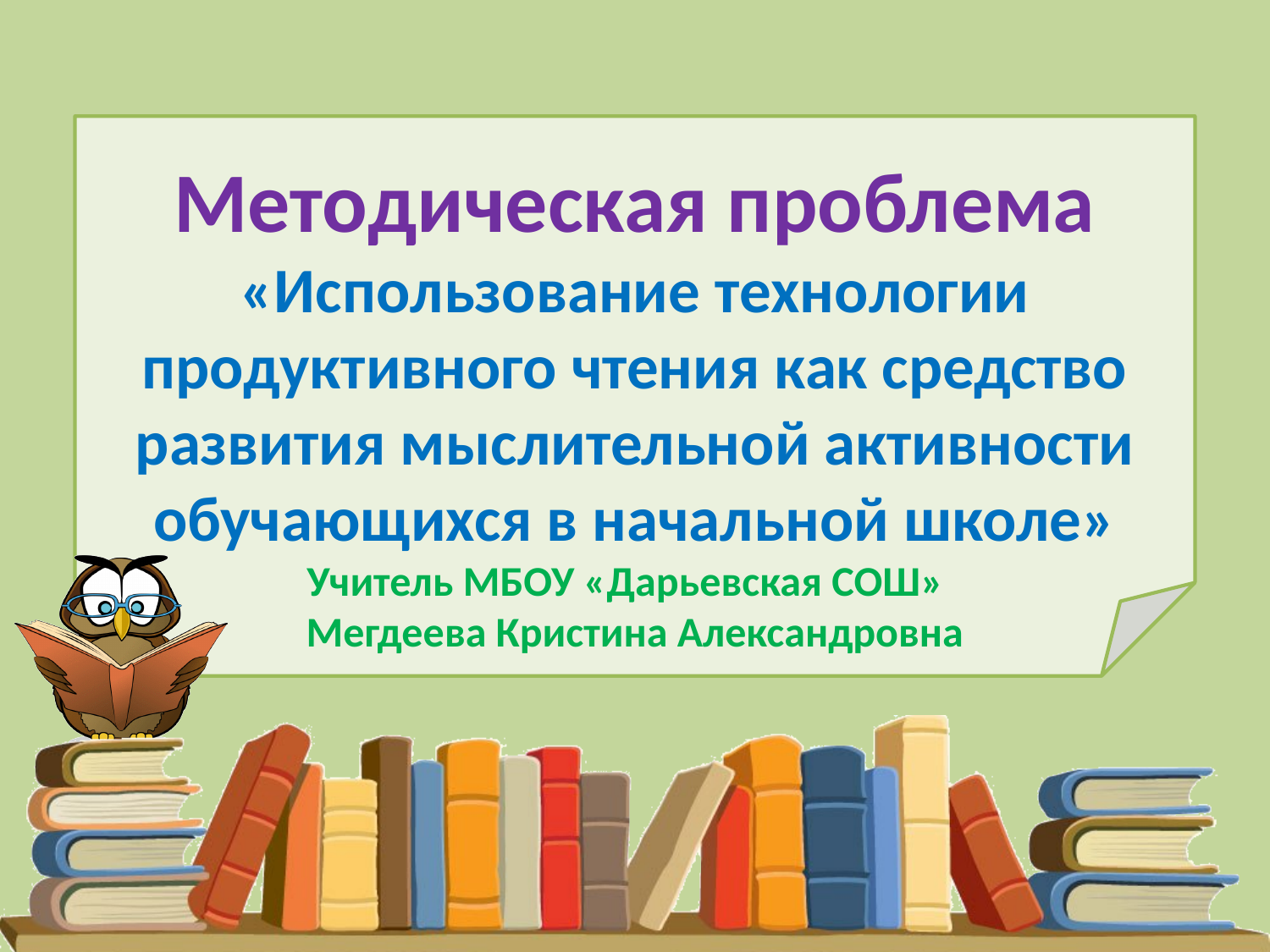

# Методическая проблема «Использование технологии продуктивного чтения как средство развития мыслительной активности обучающихся в начальной школе» Учитель МБОУ «Дарьевская СОШ» Мегдеева Кристина Александровна